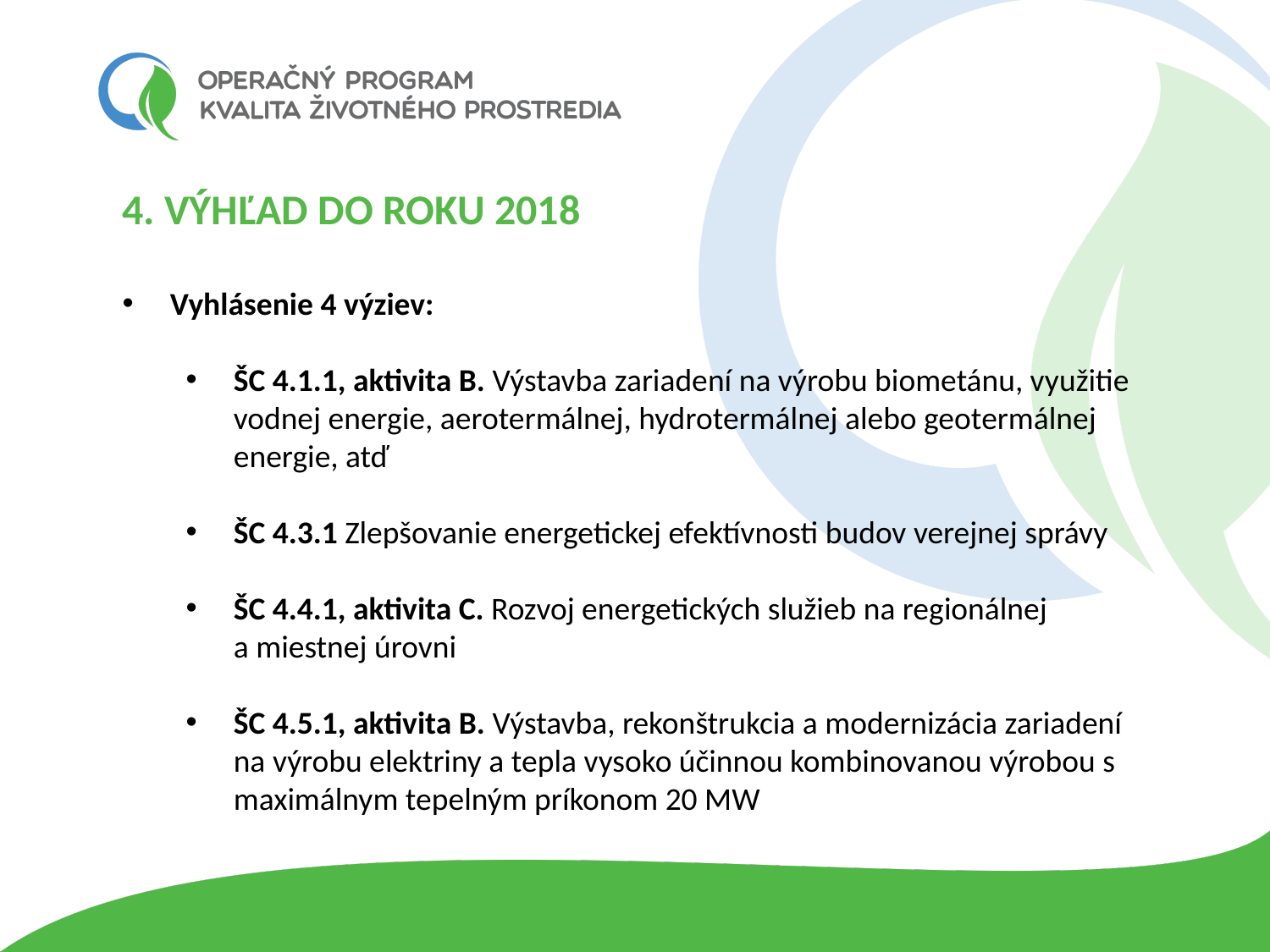

4. Výhľad do roku 2018

Vyhlásenie 4 výziev:

ŠC 4.1.1, aktivita B. Výstavba zariadení na výrobu biometánu, využitie vodnej energie, aerotermálnej, hydrotermálnej alebo geotermálnej energie, atď

ŠC 4.3.1 Zlepšovanie energetickej efektívnosti budov verejnej správy

ŠC 4.4.1, aktivita C. Rozvoj energetických služieb na regionálnej a miestnej úrovni

ŠC 4.5.1, aktivita B. Výstavba, rekonštrukcia a modernizácia zariadení na výrobu elektriny a tepla vysoko účinnou kombinovanou výrobou s maximálnym tepelným príkonom 20 MW